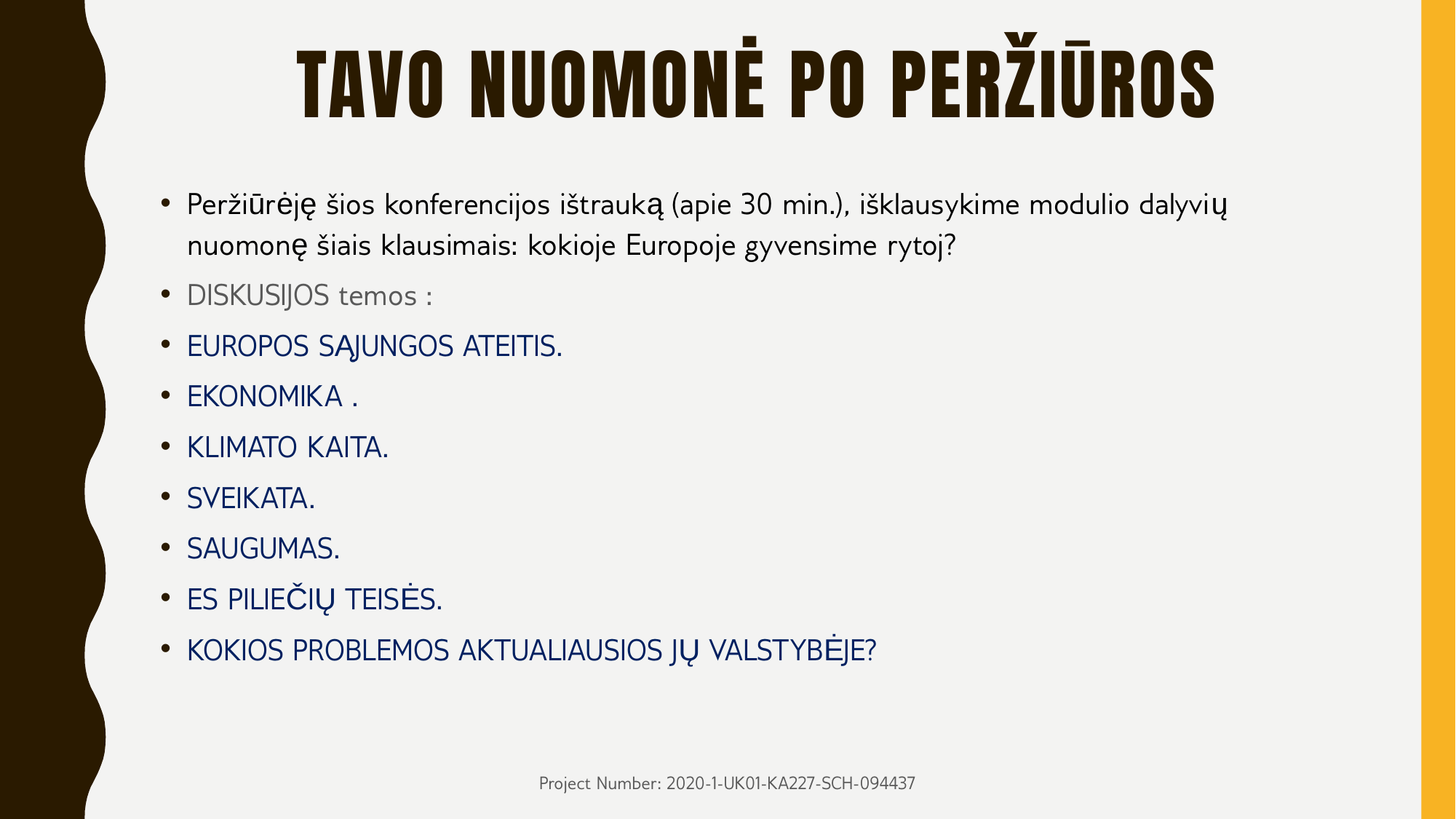

# TAVO NUOMONĖ PO PERŽIŪROS
Peržiūrėję šios konferencijos ištrauką (apie 30 min.), išklausykime modulio dalyvių nuomonę šiais klausimais: kokioje Europoje gyvensime rytoj?
DISKUSIJOS temos :
EUROPOS SĄJUNGOS ATEITIS.
EKONOMIKA .
KLIMATO KAITA.
SVEIKATA.
SAUGUMAS.
ES PILIEČIŲ TEISĖS.
KOKIOS PROBLEMOS AKTUALIAUSIOS JŲ VALSTYBĖJE?

Project Number: 2020-1-UK01-KA227-SCH-094437